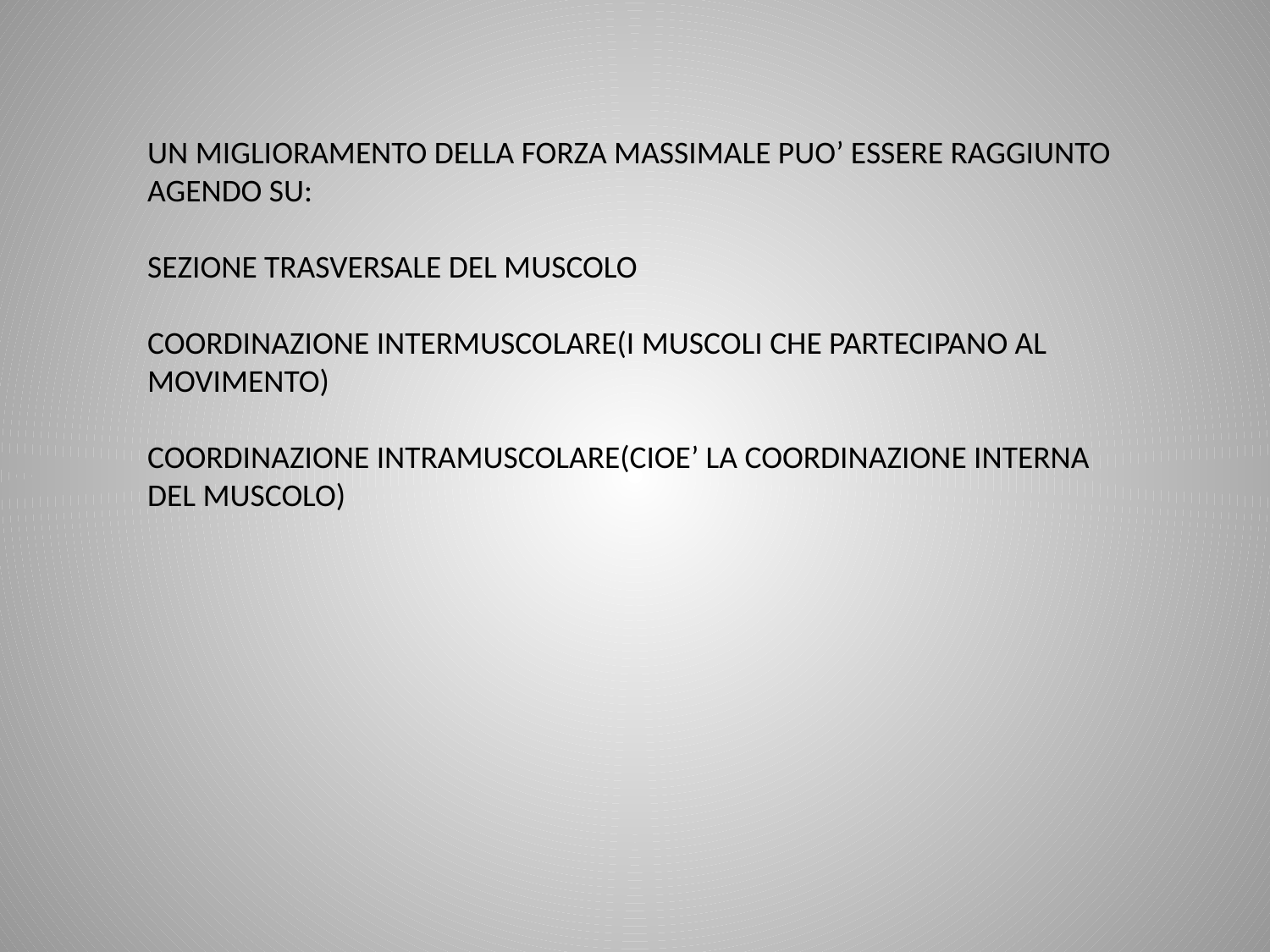

UN MIGLIORAMENTO DELLA FORZA MASSIMALE PUO’ ESSERE RAGGIUNTO AGENDO SU:
SEZIONE TRASVERSALE DEL MUSCOLO
COORDINAZIONE INTERMUSCOLARE(I MUSCOLI CHE PARTECIPANO AL MOVIMENTO)
COORDINAZIONE INTRAMUSCOLARE(CIOE’ LA COORDINAZIONE INTERNA DEL MUSCOLO)